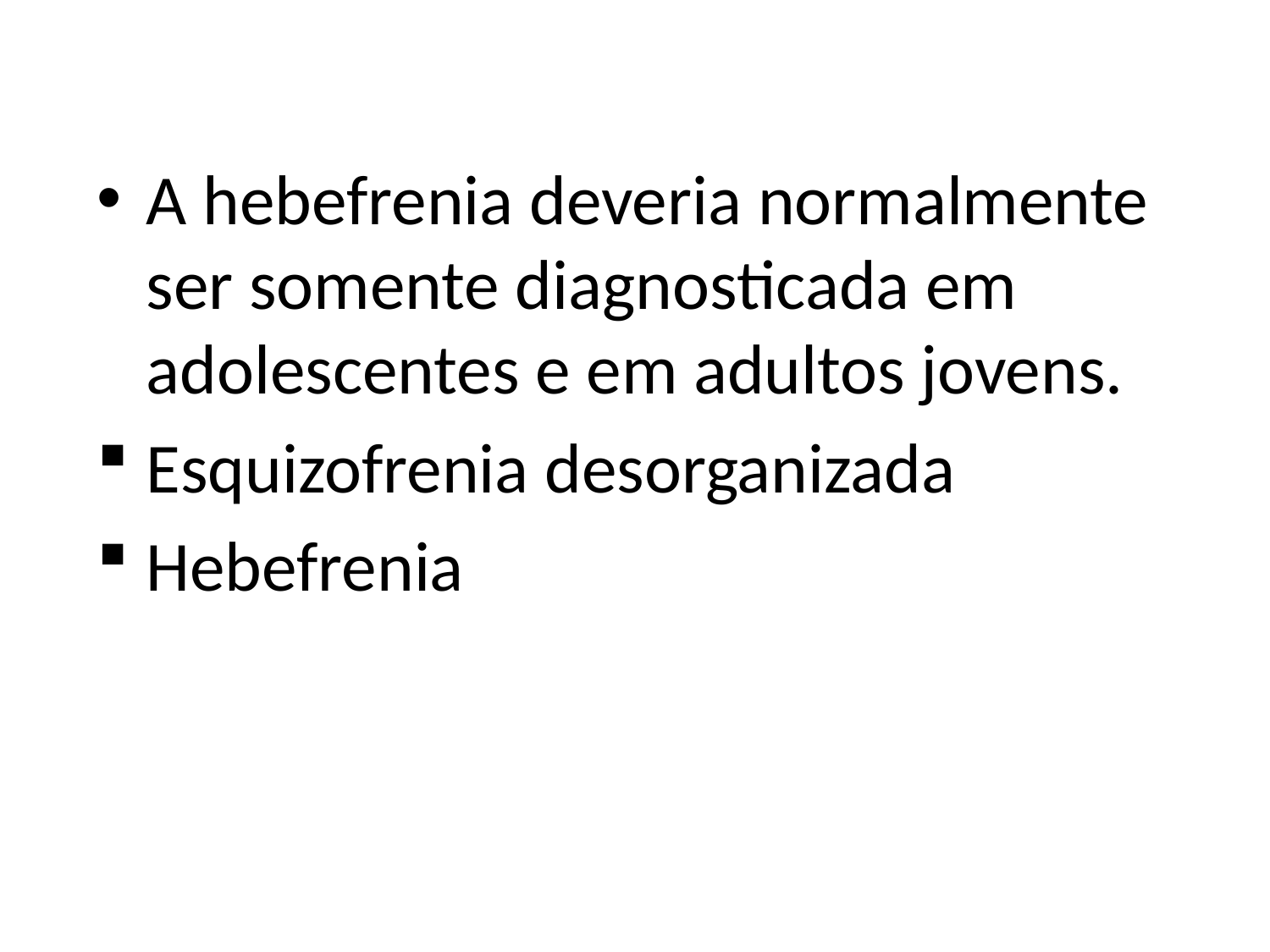

A hebefrenia deveria normalmente ser somente diagnosticada em adolescentes e em adultos jovens.
Esquizofrenia desorganizada
Hebefrenia